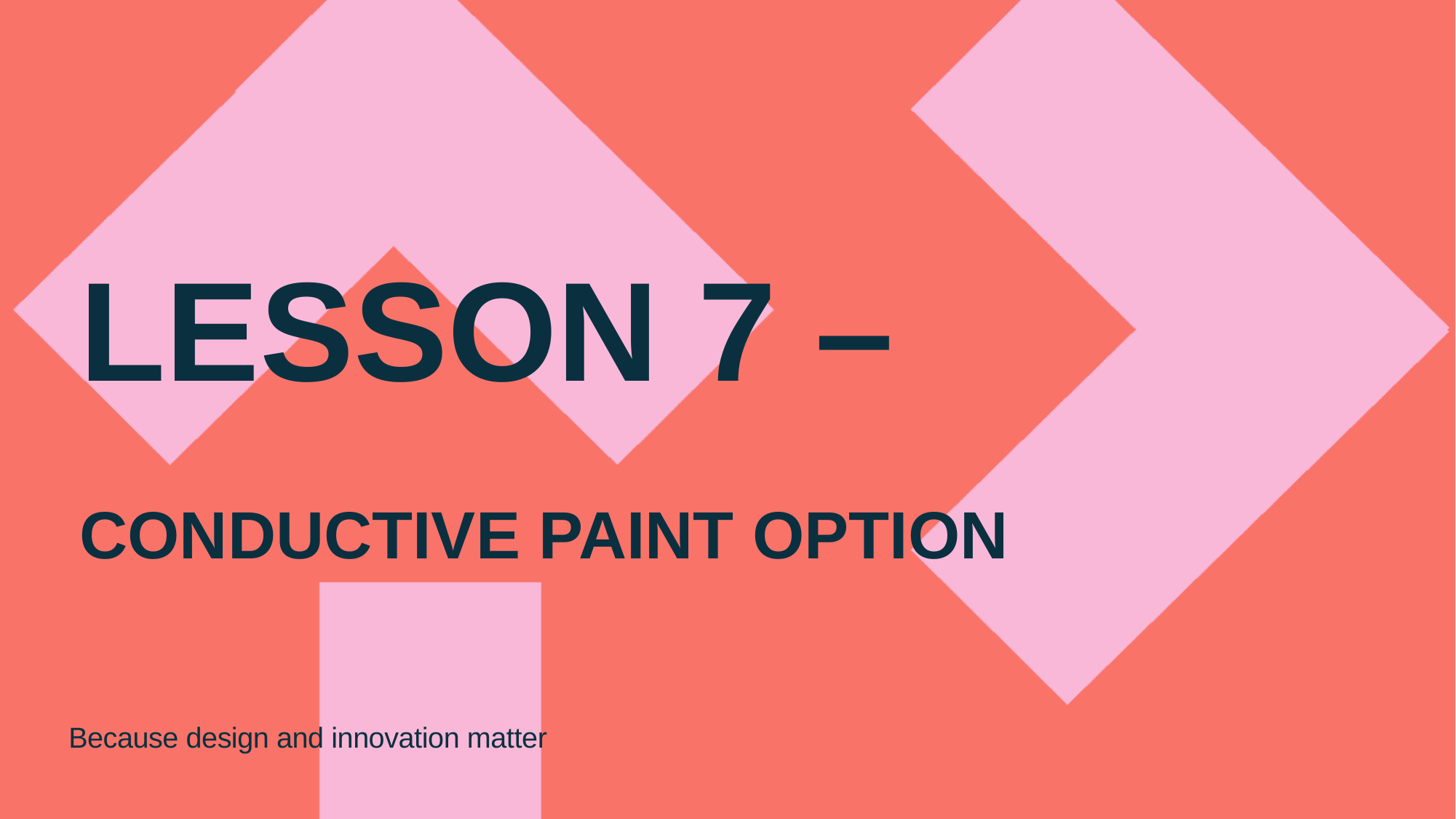

# Lesson 7 – Conductive paint option